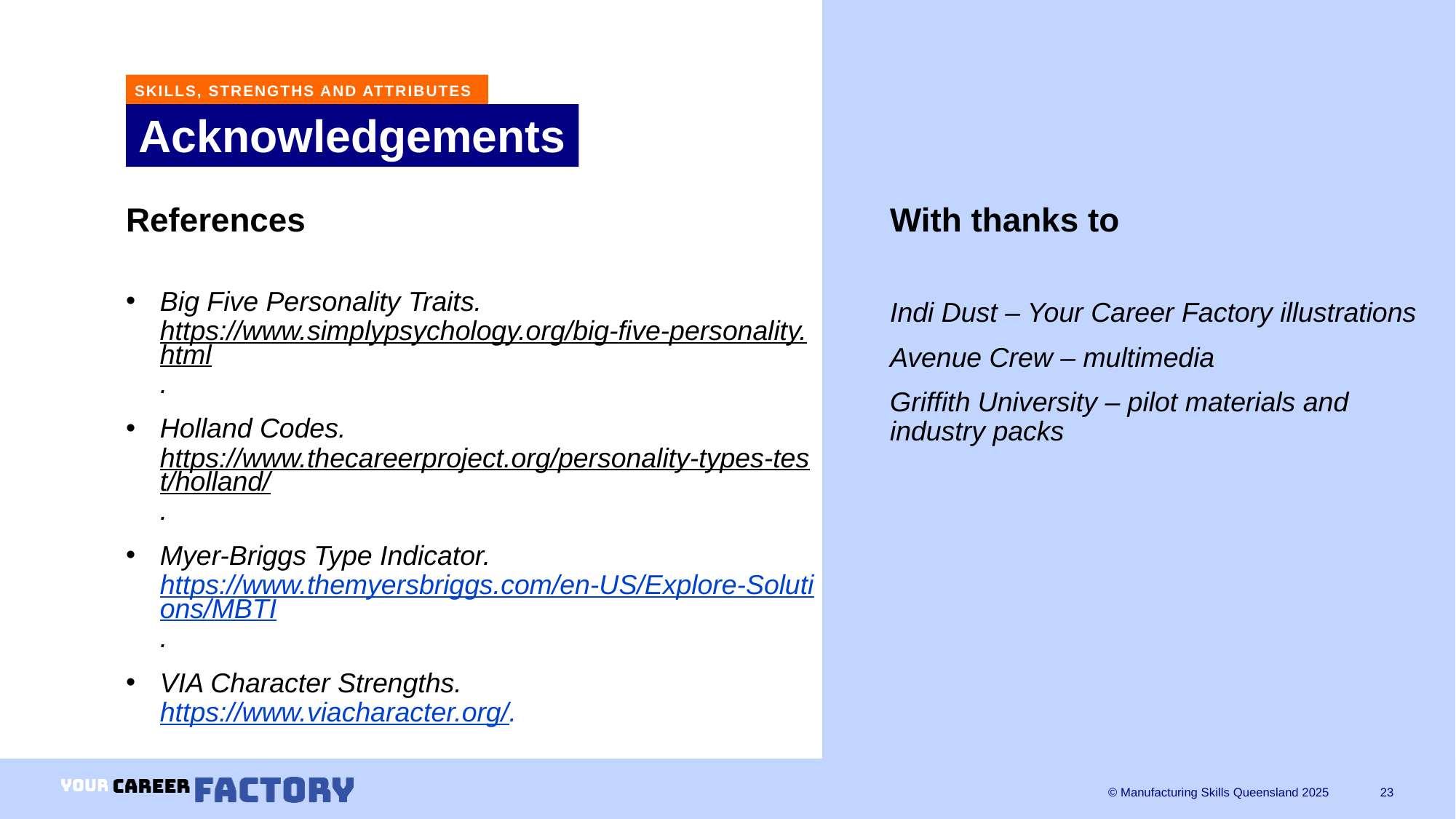

SKILLS, STRENGTHS AND ATTRIBUTES
# Acknowledgements
With thanks to

Indi Dust – Your Career Factory illustrations
Avenue Crew – multimedia
Griffith University – pilot materials and industry packs
References
Big Five Personality Traits. https://www.simplypsychology.org/big-five-personality.html.
Holland Codes. https://www.thecareerproject.org/personality-types-test/holland/.
Myer-Briggs Type Indicator. https://www.themyersbriggs.com/en-US/Explore-Solutions/MBTI.
VIA Character Strengths. https://www.viacharacter.org/.